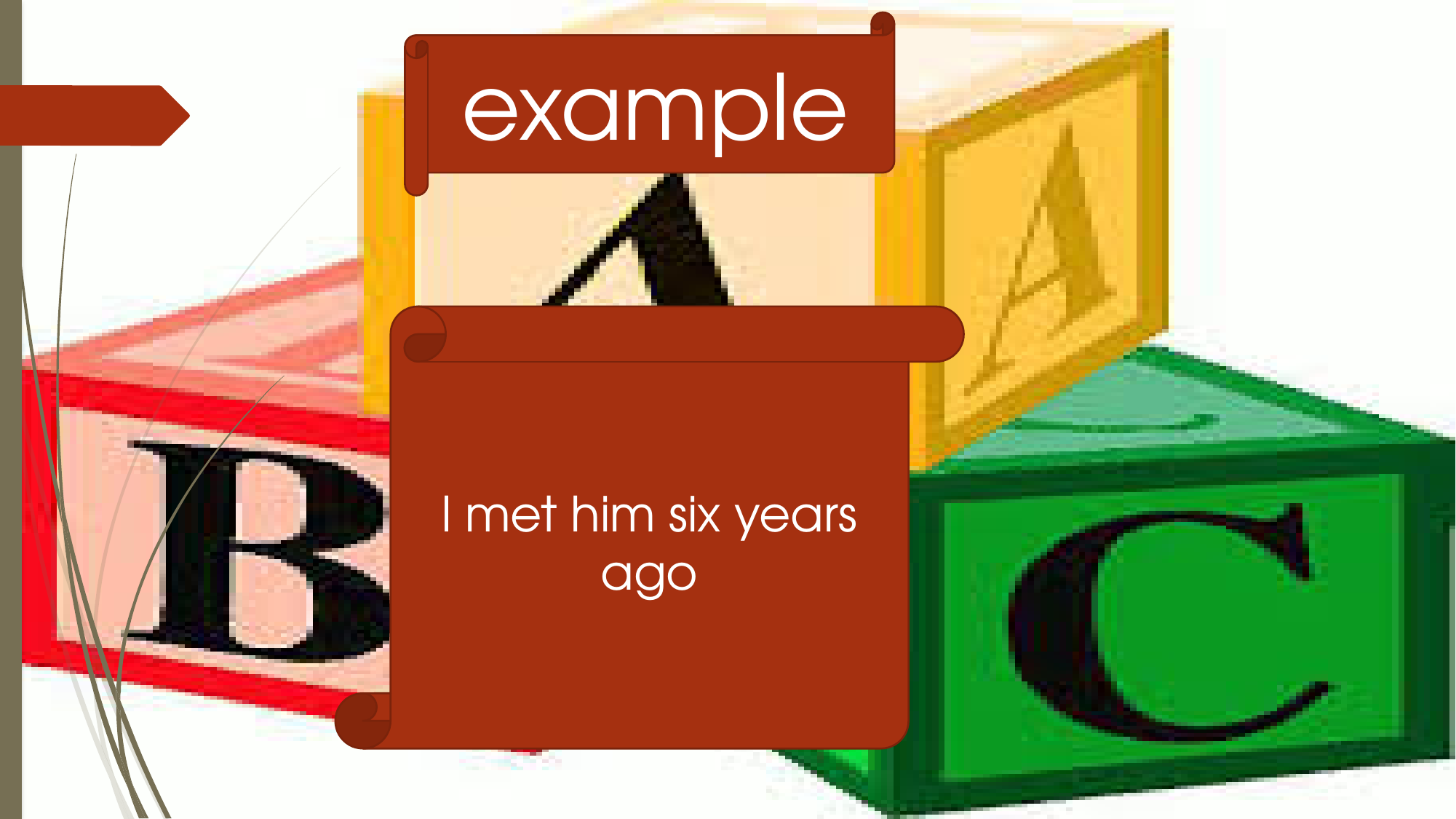

example
I met him six years ago